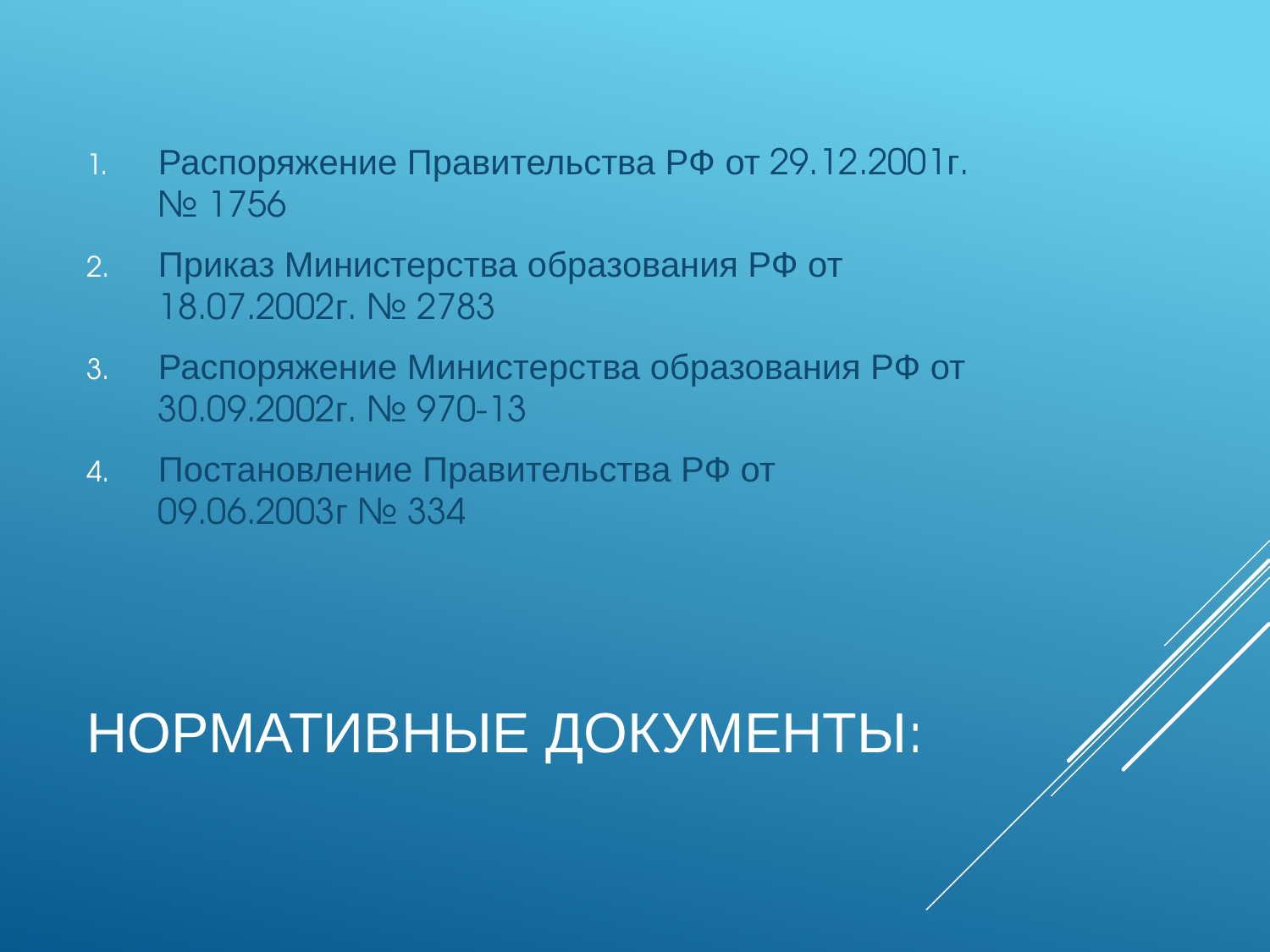

Распоряжение Правительства РФ от 29.12.2001г. № 1756
Приказ Министерства образования РФ от 18.07.2002г. № 2783
Распоряжение Министерства образования РФ от 30.09.2002г. № 970-13
Постановление Правительства РФ от 09.06.2003г № 334
# Нормативные документы: